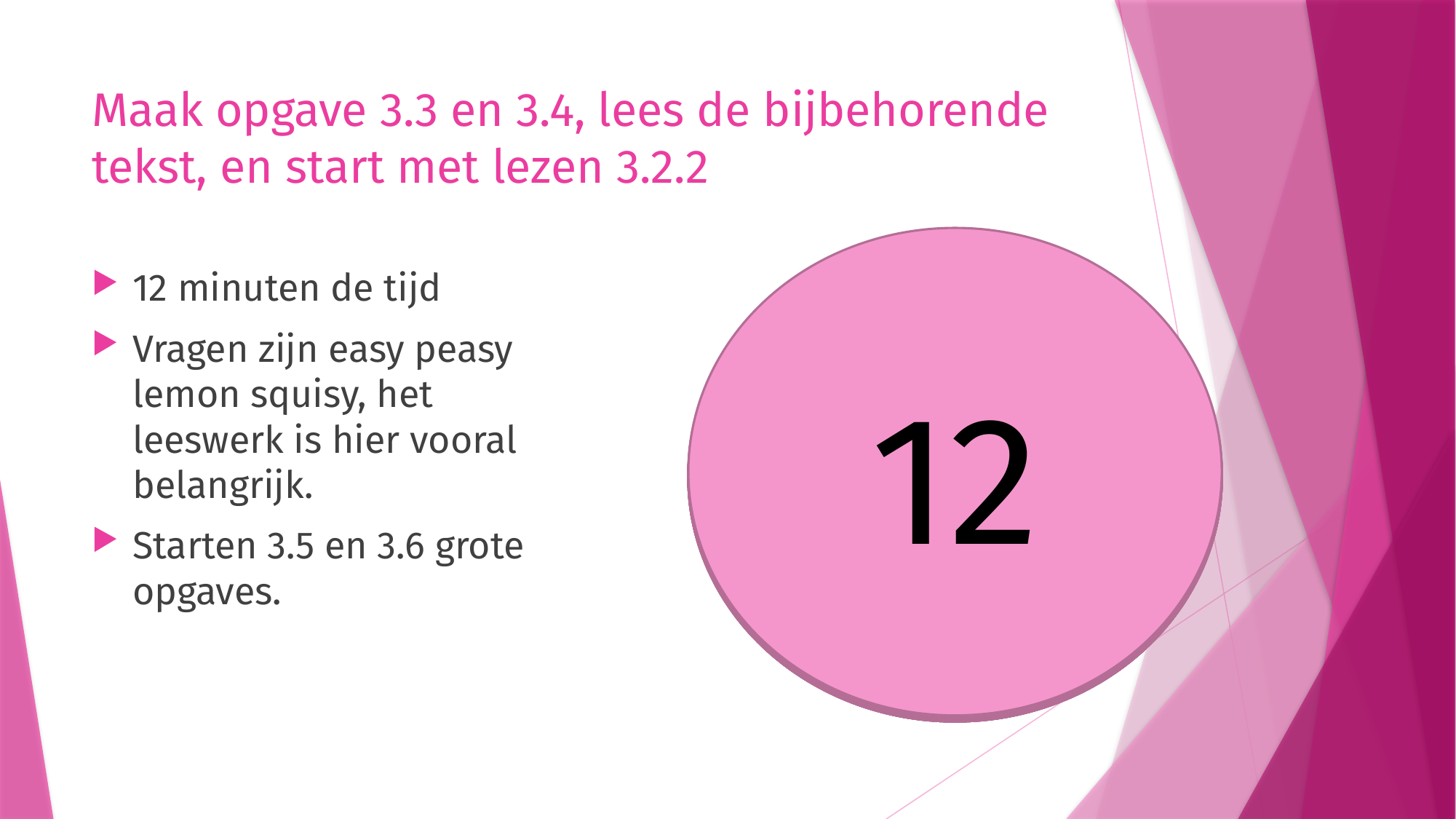

# Maak opgave 3.3 en 3.4, lees de bijbehorende tekst, en start met lezen 3.2.2
12
11
10
9
8
5
6
7
4
3
1
2
12 minuten de tijd
Vragen zijn easy peasy lemon squisy, het leeswerk is hier vooral belangrijk.
Starten 3.5 en 3.6 grote opgaves.